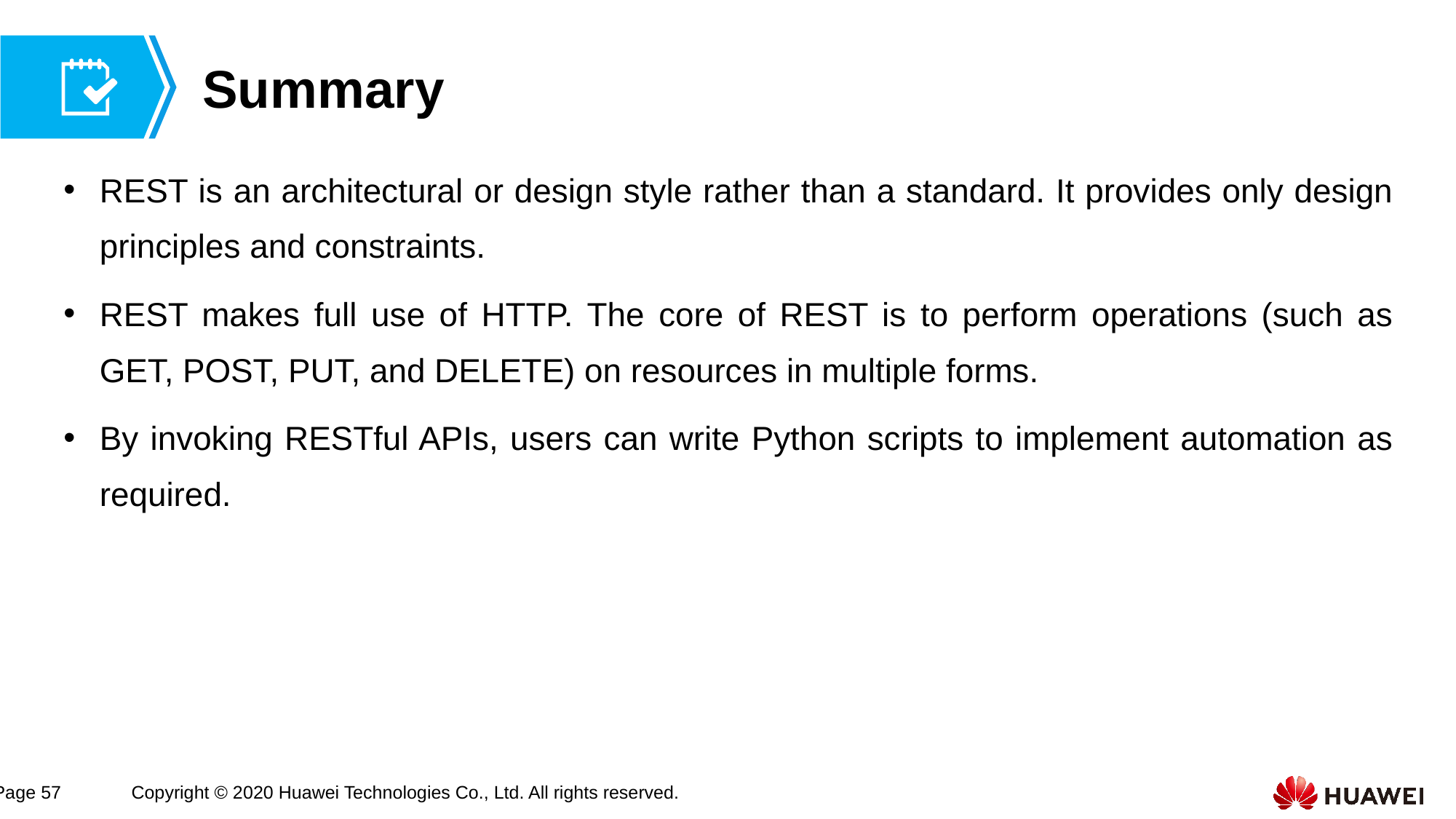

REST is an architectural or design style rather than a standard. It provides only design principles and constraints.
REST makes full use of HTTP. The core of REST is to perform operations (such as GET, POST, PUT, and DELETE) on resources in multiple forms.
By invoking RESTful APIs, users can write Python scripts to implement automation as required.